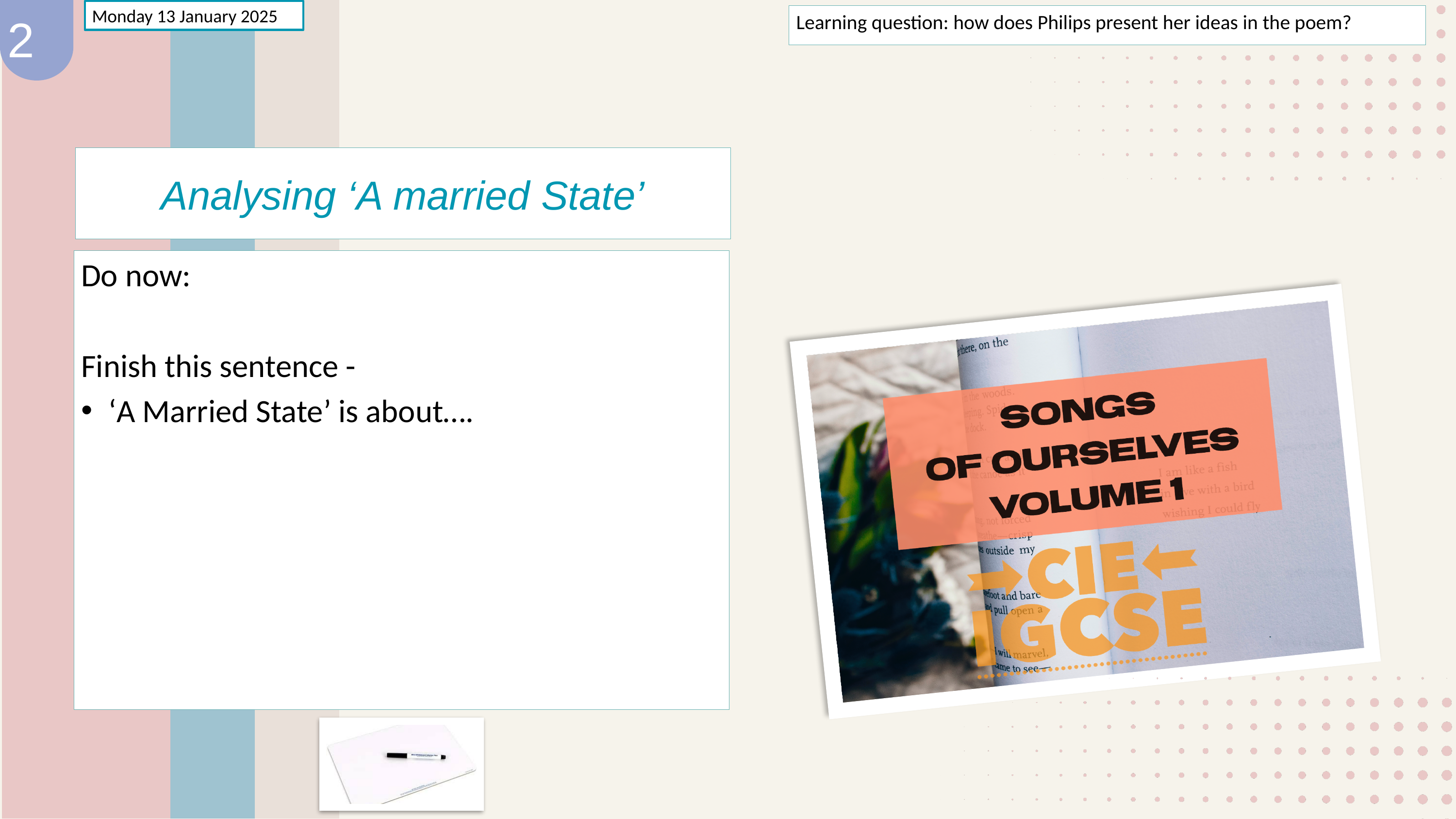

2
Learning question: how does Philips present her ideas in the poem?
# Analysing ‘A married State’
Do now:

Finish this sentence -
‘A Married State’ is about….